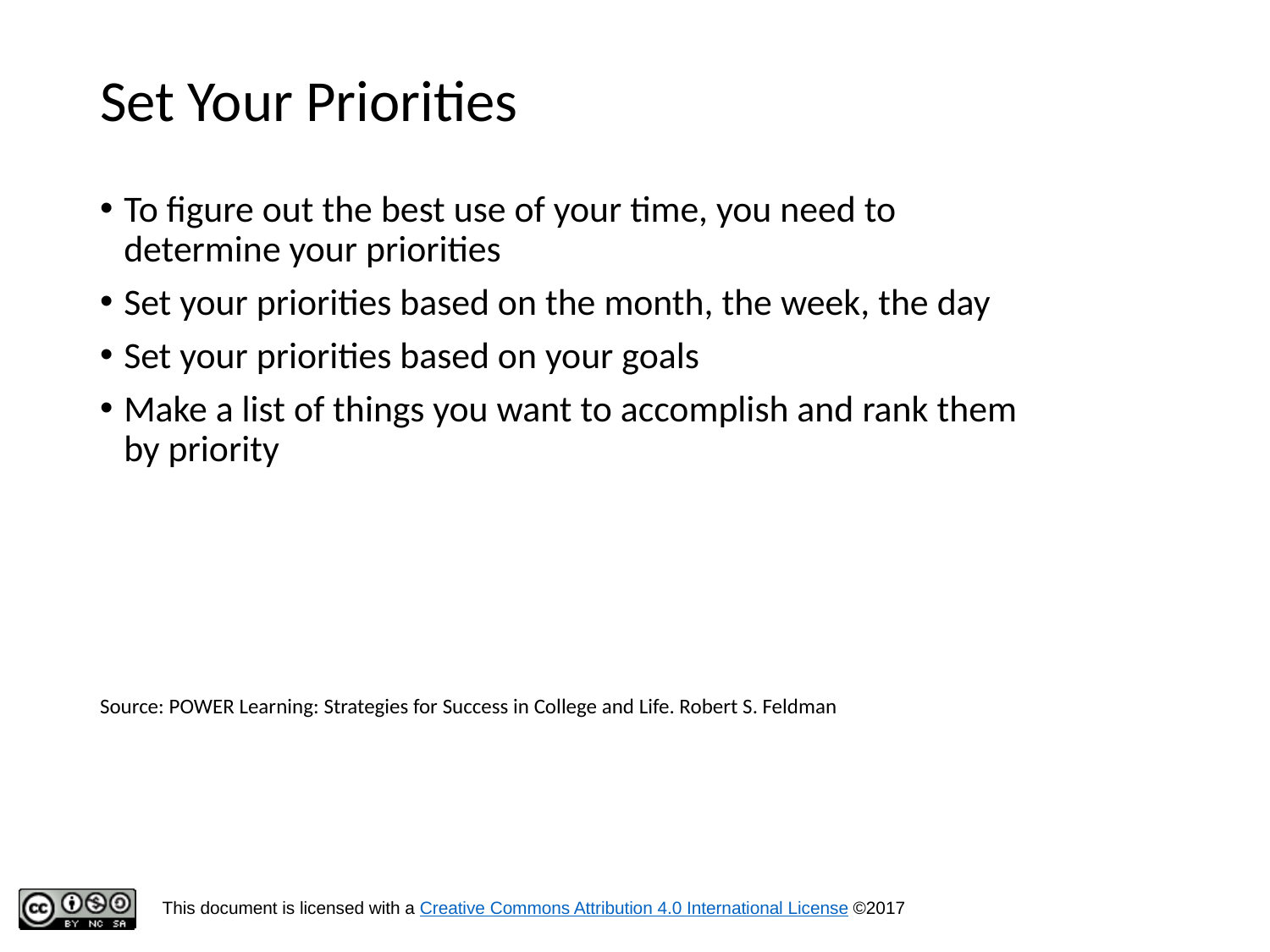

# Set Your Priorities
To figure out the best use of your time, you need to determine your priorities
Set your priorities based on the month, the week, the day
Set your priorities based on your goals
Make a list of things you want to accomplish and rank them by priority

Source: POWER Learning: Strategies for Success in College and Life. Robert S. Feldman